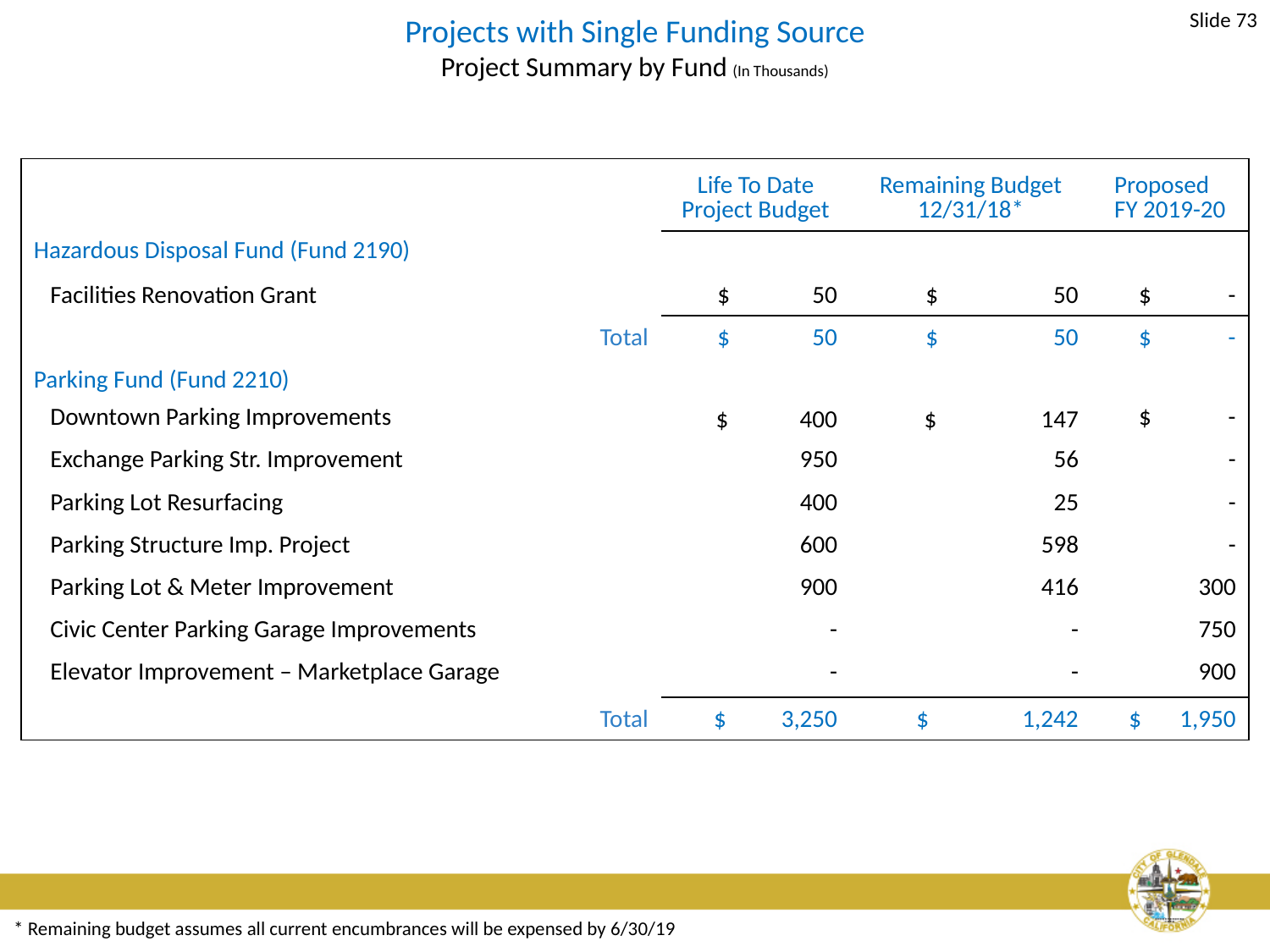

Slide 73
# Projects with Single Funding Source Project Summary by Fund (In Thousands)
|  | Life To Date Project Budget | Remaining Budget 12/31/18\* | Proposed FY 2019-20 |
| --- | --- | --- | --- |
| Hazardous Disposal Fund (Fund 2190) |  |  |  |
| Facilities Renovation Grant | $ 50 | $ 50 | $ - |
| Total | $ 50 | $ 50 | $ - |
| Parking Fund (Fund 2210) |  |  |  |
| Downtown Parking Improvements | $ 400 | $ 147 | $ - |
| Exchange Parking Str. Improvement | 950 | 56 | - |
| Parking Lot Resurfacing | 400 | 25 | - |
| Parking Structure Imp. Project | 600 | 598 | - |
| Parking Lot & Meter Improvement | 900 | 416 | 300 |
| Civic Center Parking Garage Improvements | - | - | 750 |
| Elevator Improvement – Marketplace Garage | - | - | 900 |
| Total | $ 3,250 | $ 1,242 | $ 1,950 |
* Remaining budget assumes all current encumbrances will be expensed by 6/30/19